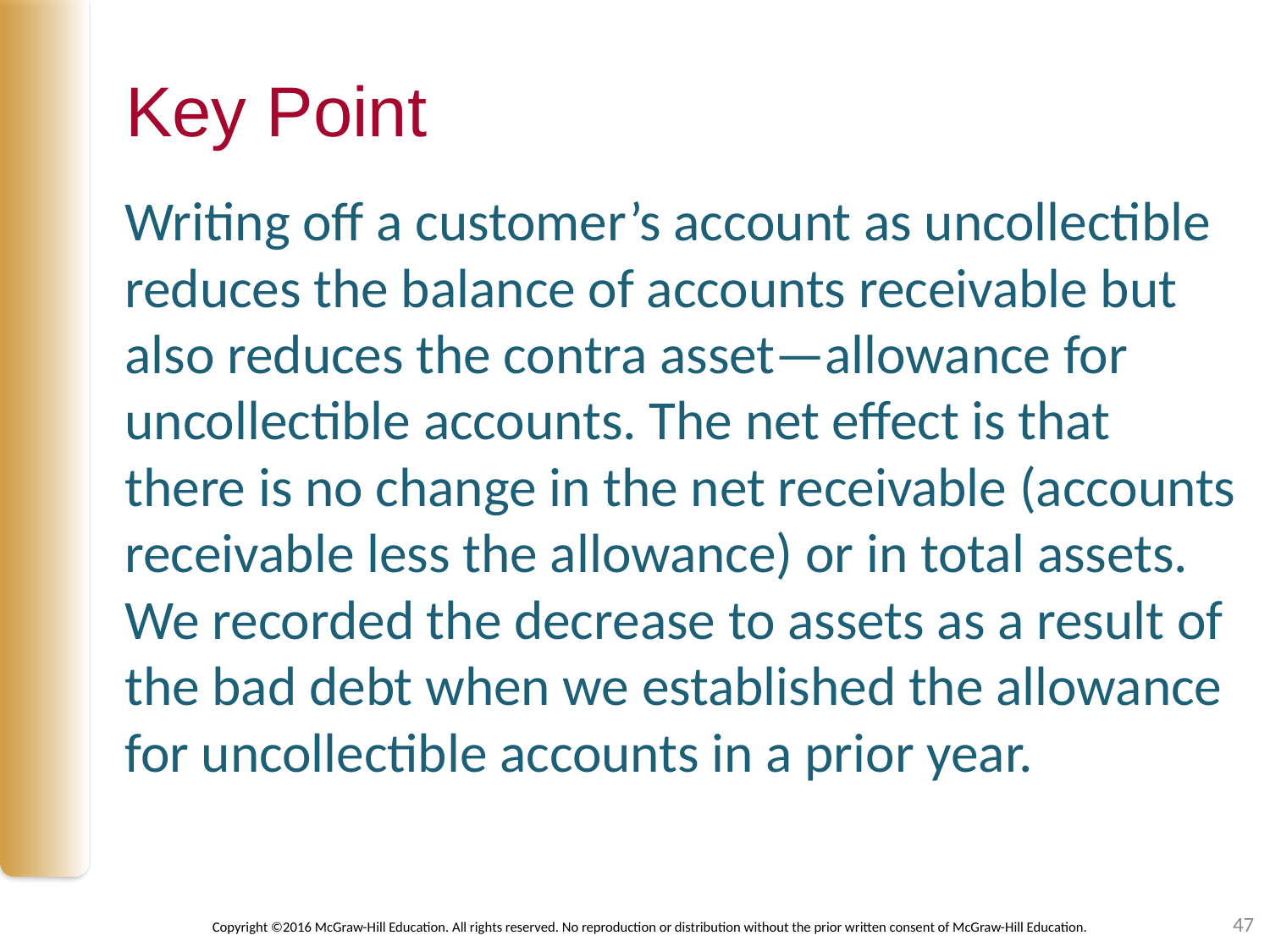

# Key Point
Writing off a customer’s account as uncollectible reduces the balance of accounts receivable but also reduces the contra asset—allowance for uncollectible accounts. The net effect is that there is no change in the net receivable (accounts receivable less the allowance) or in total assets. We recorded the decrease to assets as a result of the bad debt when we established the allowance for uncollectible accounts in a prior year.
47
Copyright ©2016 McGraw-Hill Education. All rights reserved. No reproduction or distribution without the prior written consent of McGraw-Hill Education.